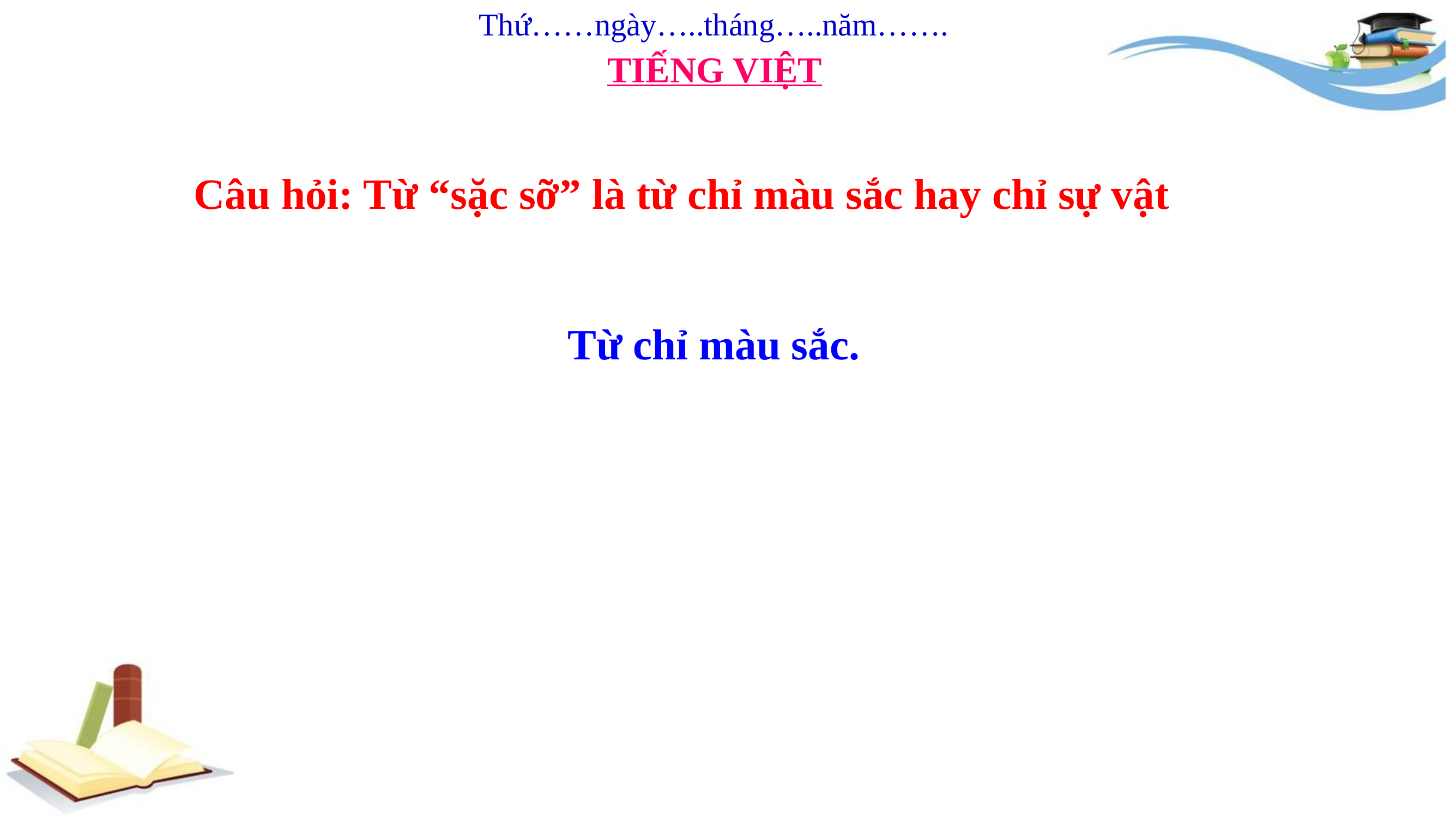

Thứ……ngày…..tháng…..năm…….
TIẾNG VIỆT
Câu hỏi: Từ “sặc sỡ” là từ chỉ màu sắc hay chỉ sự vật
Từ chỉ màu sắc.